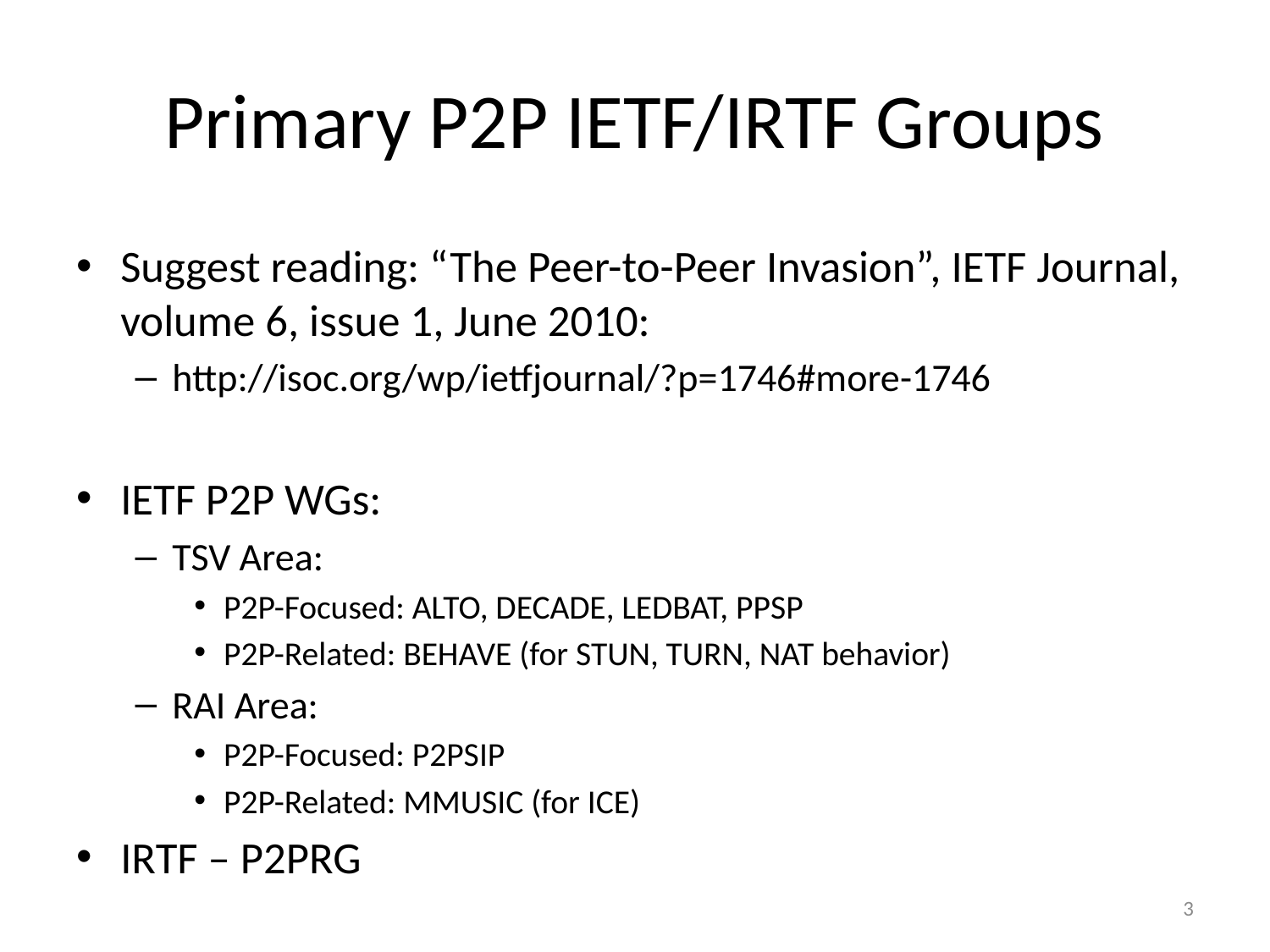

# Primary P2P IETF/IRTF Groups

Suggest reading: “The Peer-to-Peer Invasion”, IETF Journal, volume 6, issue 1, June 2010:
http://isoc.org/wp/ietfjournal/?p=1746#more-1746

IETF P2P WGs:
TSV Area:
P2P-Focused: ALTO, DECADE, LEDBAT, PPSP
P2P-Related: BEHAVE (for STUN, TURN, NAT behavior)
RAI Area:
P2P-Focused: P2PSIP
P2P-Related: MMUSIC (for ICE)
IRTF – P2PRG
3